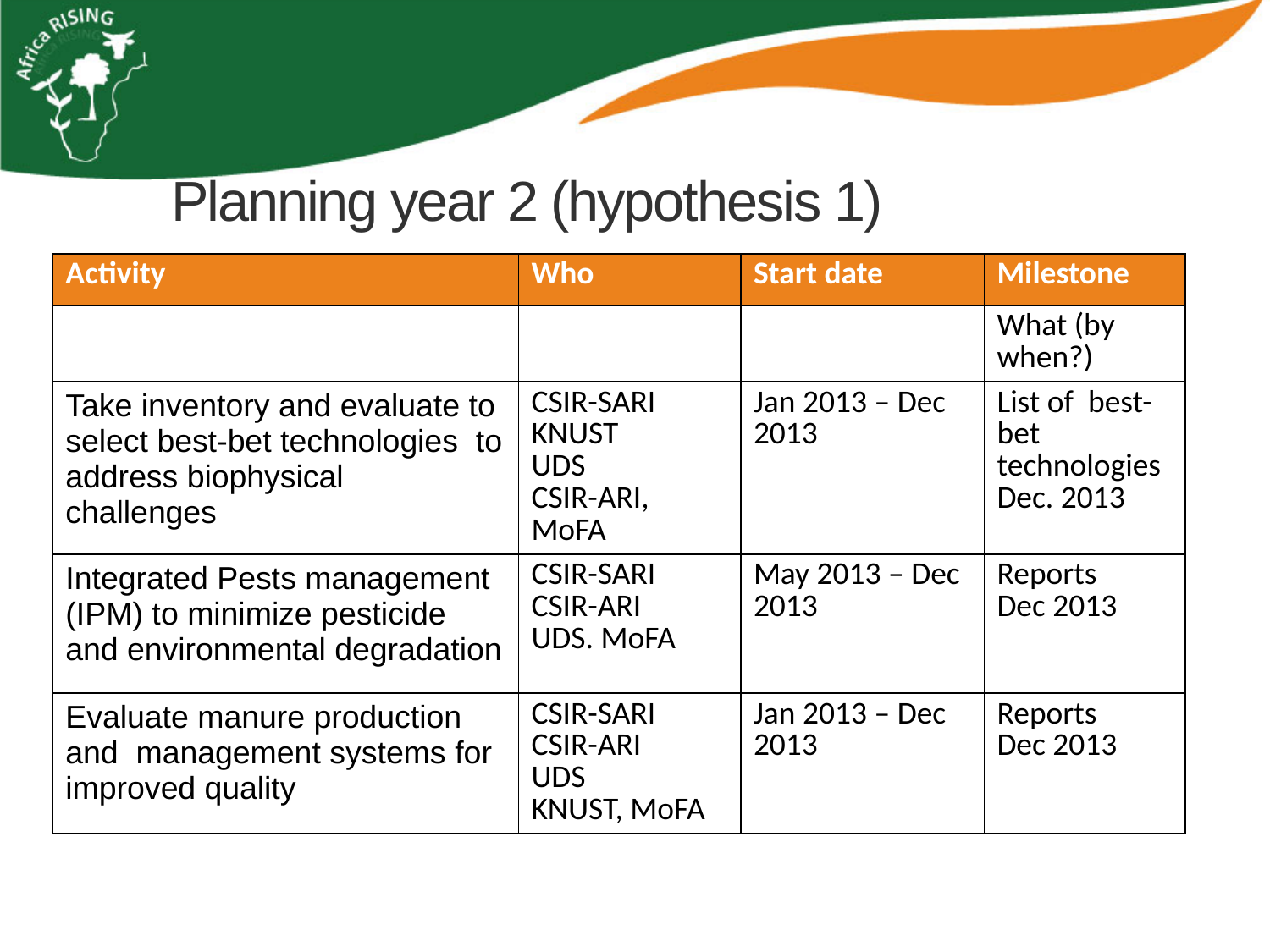

# Planning year 2 (hypothesis 1)
| Activity | Who | Start date | Milestone |
| --- | --- | --- | --- |
|  |  |  | What (by when?) |
| Take inventory and evaluate to select best-bet technologies to address biophysical challenges | CSIR-SARI KNUST UDS CSIR-ARI, MoFA | Jan 2013 – Dec 2013 | List of best-bet technologies Dec. 2013 |
| Integrated Pests management (IPM) to minimize pesticide and environmental degradation | CSIR-SARI CSIR-ARI UDS. MoFA | May 2013 – Dec 2013 | Reports Dec 2013 |
| Evaluate manure production and management systems for improved quality | CSIR-SARI CSIR-ARI UDS KNUST, MoFA | Jan 2013 – Dec 2013 | Reports Dec 2013 |